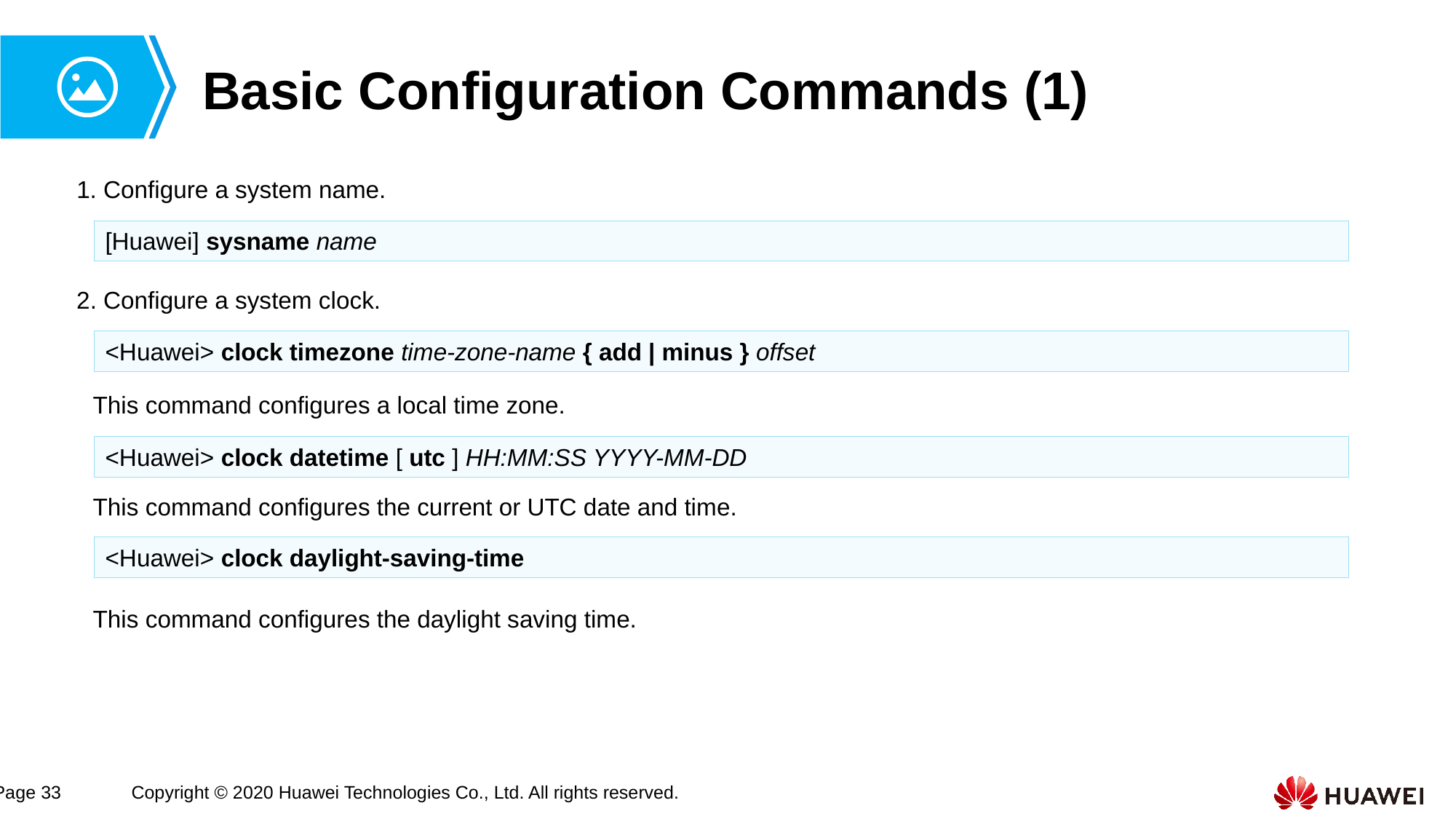

# Basic Configuration Commands (1)
1. Configure a system name.
[Huawei] sysname name
2. Configure a system clock.
<Huawei> clock timezone time-zone-name { add | minus } offset
This command configures a local time zone.
<Huawei> clock datetime [ utc ] HH:MM:SS YYYY-MM-DD
This command configures the current or UTC date and time.
<Huawei> clock daylight-saving-time
This command configures the daylight saving time.